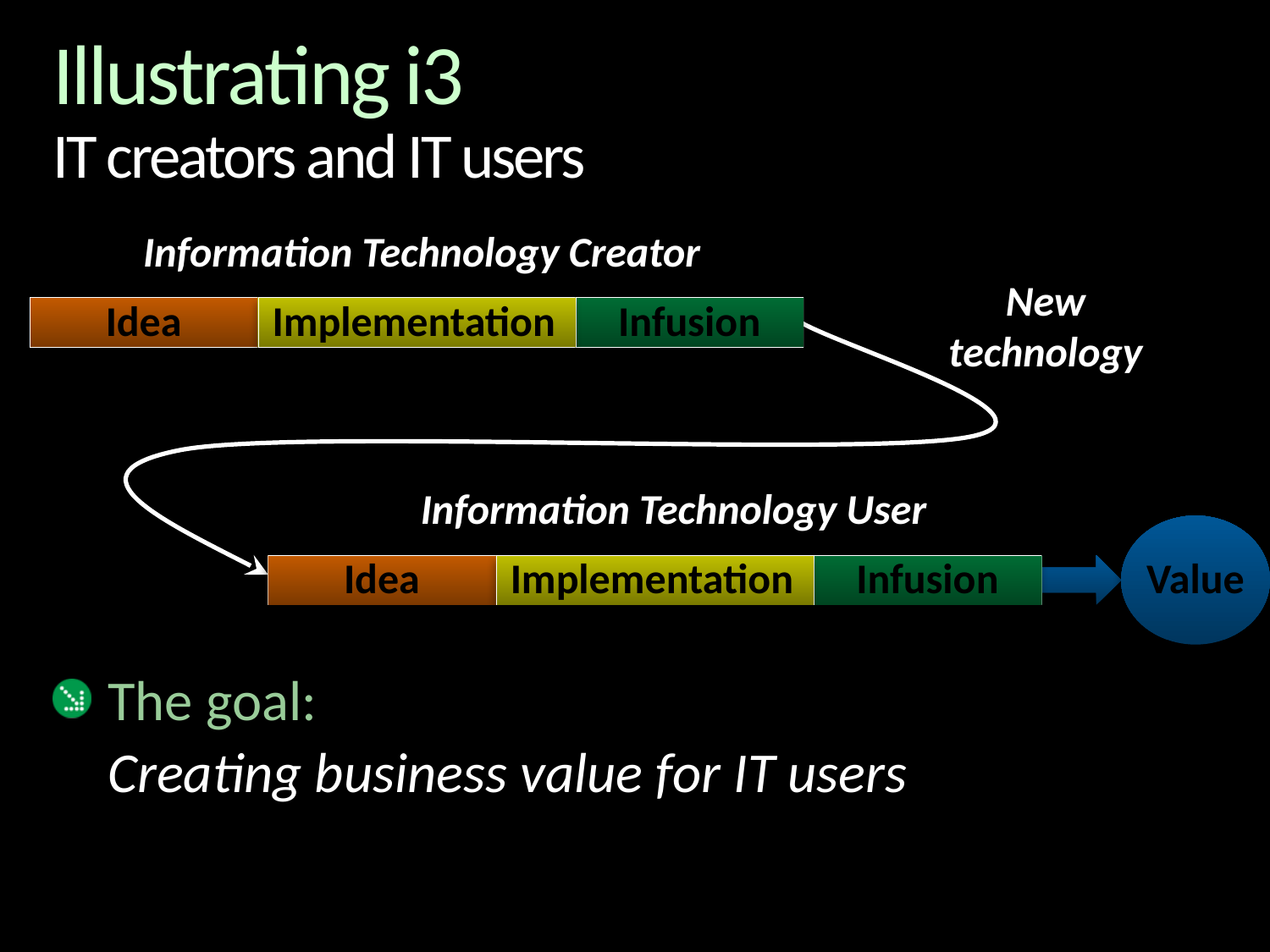

# Illustrating i3 IT creators and IT users

The goal:
	Creating business value for IT users

Information Technology Creator
Idea
Implementation
Infusion

New technology

Information Technology User
Idea
Implementation
Infusion

Value